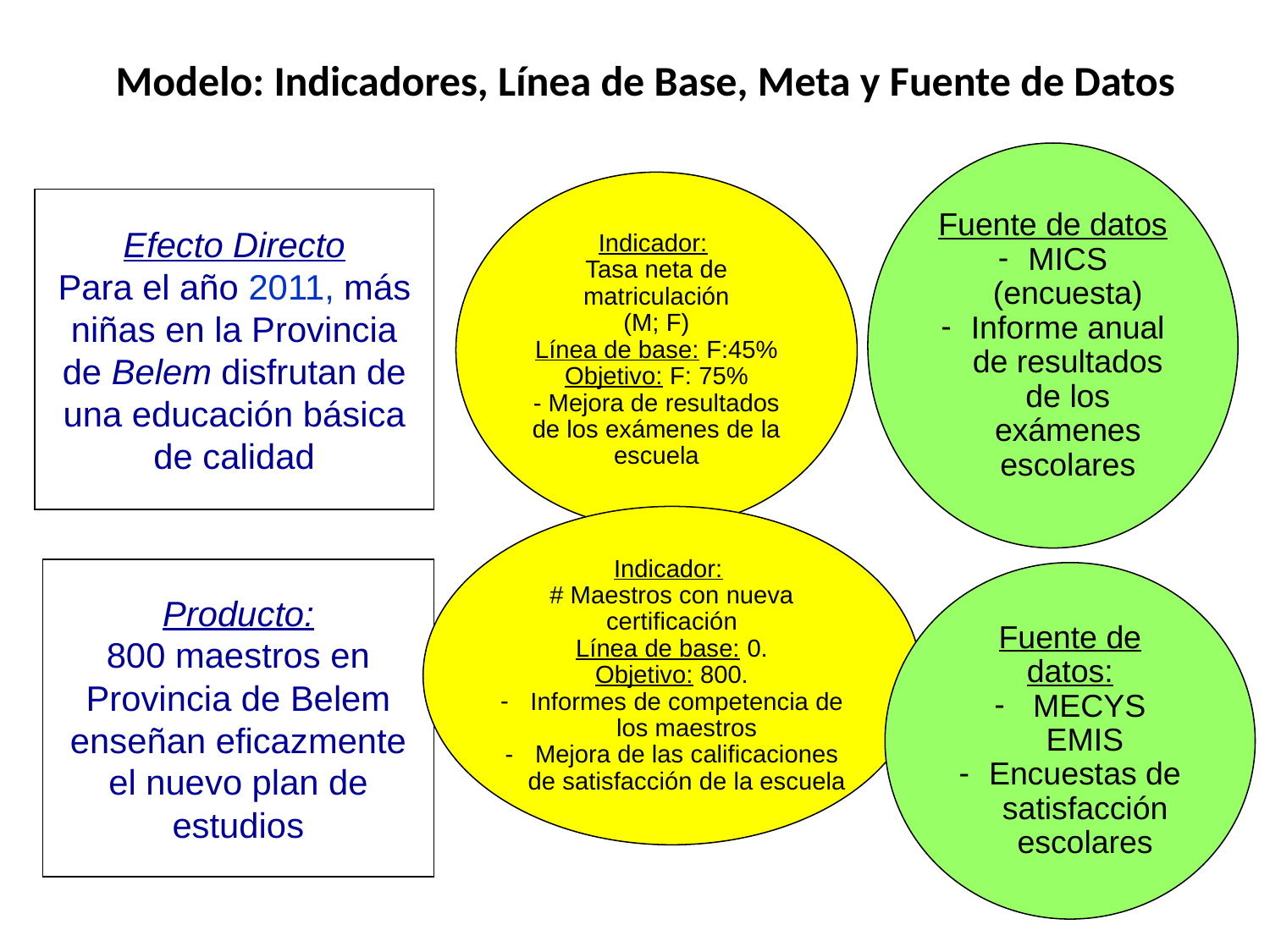

# Modelo: Indicadores, Línea de Base, Meta y Fuente de Datos
Indicador:
Tasa neta de matriculación
(M; F)
Línea de base: F:45%
Objetivo: F: 75%
- Mejora de resultados de los exámenes de la escuela
Efecto Directo
Para el año 2011, más niñas en la Provincia de Belem disfrutan de una educación básica de calidad
Fuente de datos
MICS (encuesta)
Informe anual de resultados de los exámenes escolares
Indicador:
# Maestros con nueva certificación
Línea de base: 0.
Objetivo: 800.
Informes de competencia de los maestros
Mejora de las calificaciones de satisfacción de la escuela
Producto:
800 maestros en Provincia de Belem enseñan eficazmente el nuevo plan de estudios
Fuente de datos:
 MECYS EMIS
Encuestas de satisfacción escolares